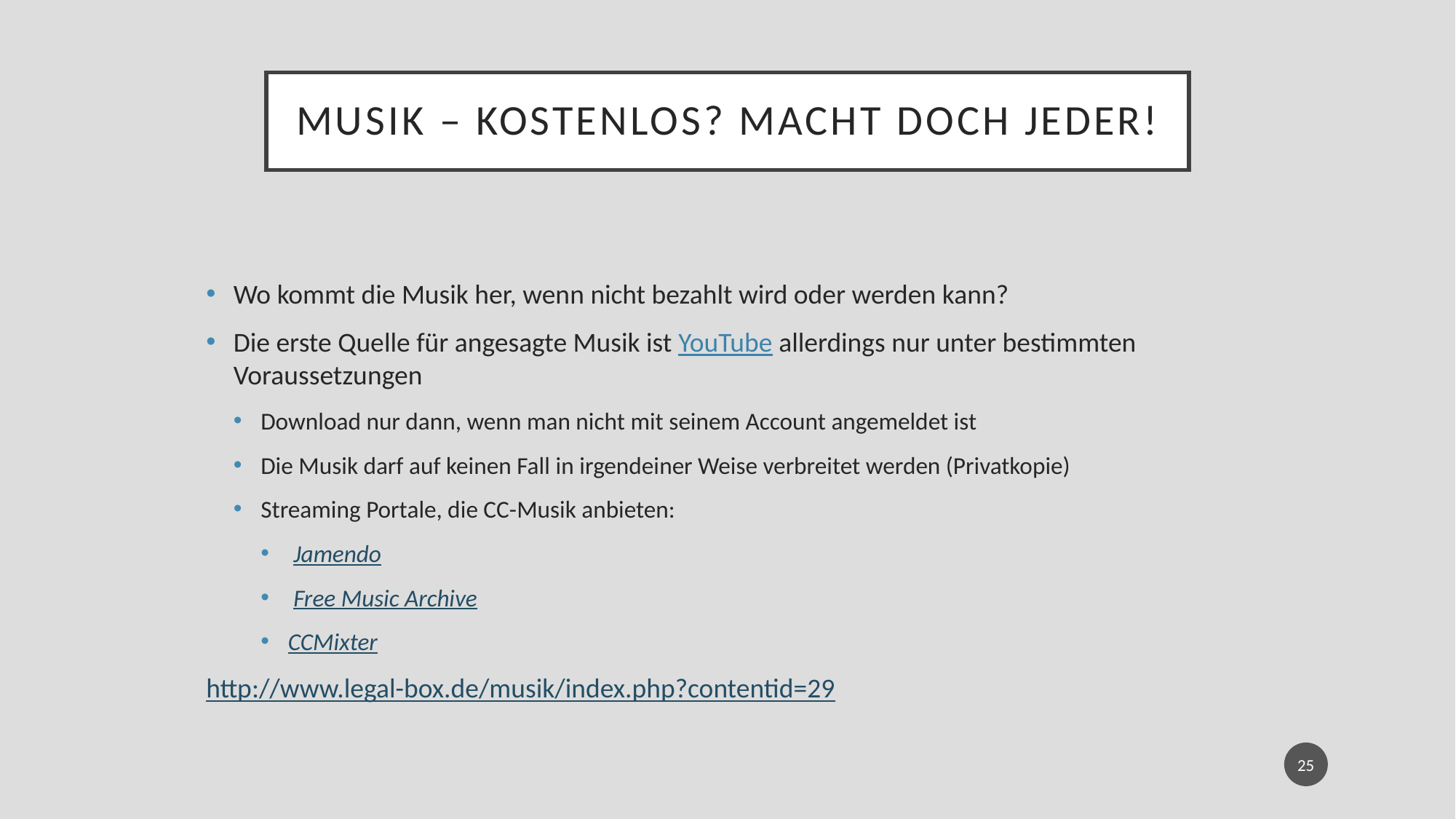

# Musik – Kostenlos? Macht doch jeder!
Wo kommt die Musik her, wenn nicht bezahlt wird oder werden kann?
Die erste Quelle für angesagte Musik ist YouTube allerdings nur unter bestimmten Voraussetzungen
Download nur dann, wenn man nicht mit seinem Account angemeldet ist
Die Musik darf auf keinen Fall in irgendeiner Weise verbreitet werden (Privatkopie)
Streaming Portale, die CC-Musik anbieten:
 Jamendo
 Free Music Archive
CCMixter
http://www.legal-box.de/musik/index.php?contentid=29

25